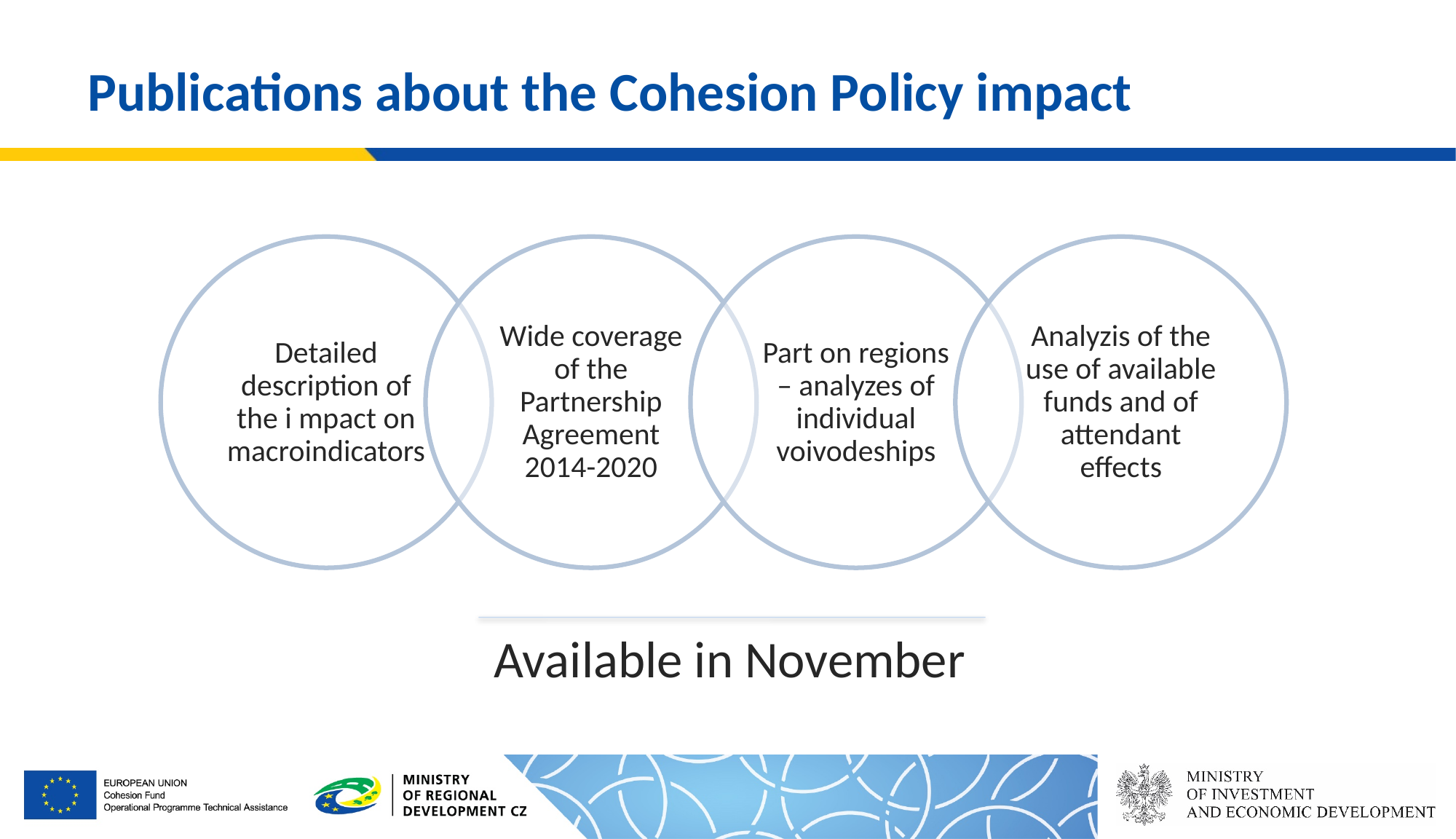

# Publications about the Cohesion Policy impact
Detailed description of the i mpact on macroindicators
Wide coverage of the Partnership Agreement 2014-2020
Part on regions – analyzes of individual voivodeships
Analyzis of the use of available funds and of attendant effects
Available in November